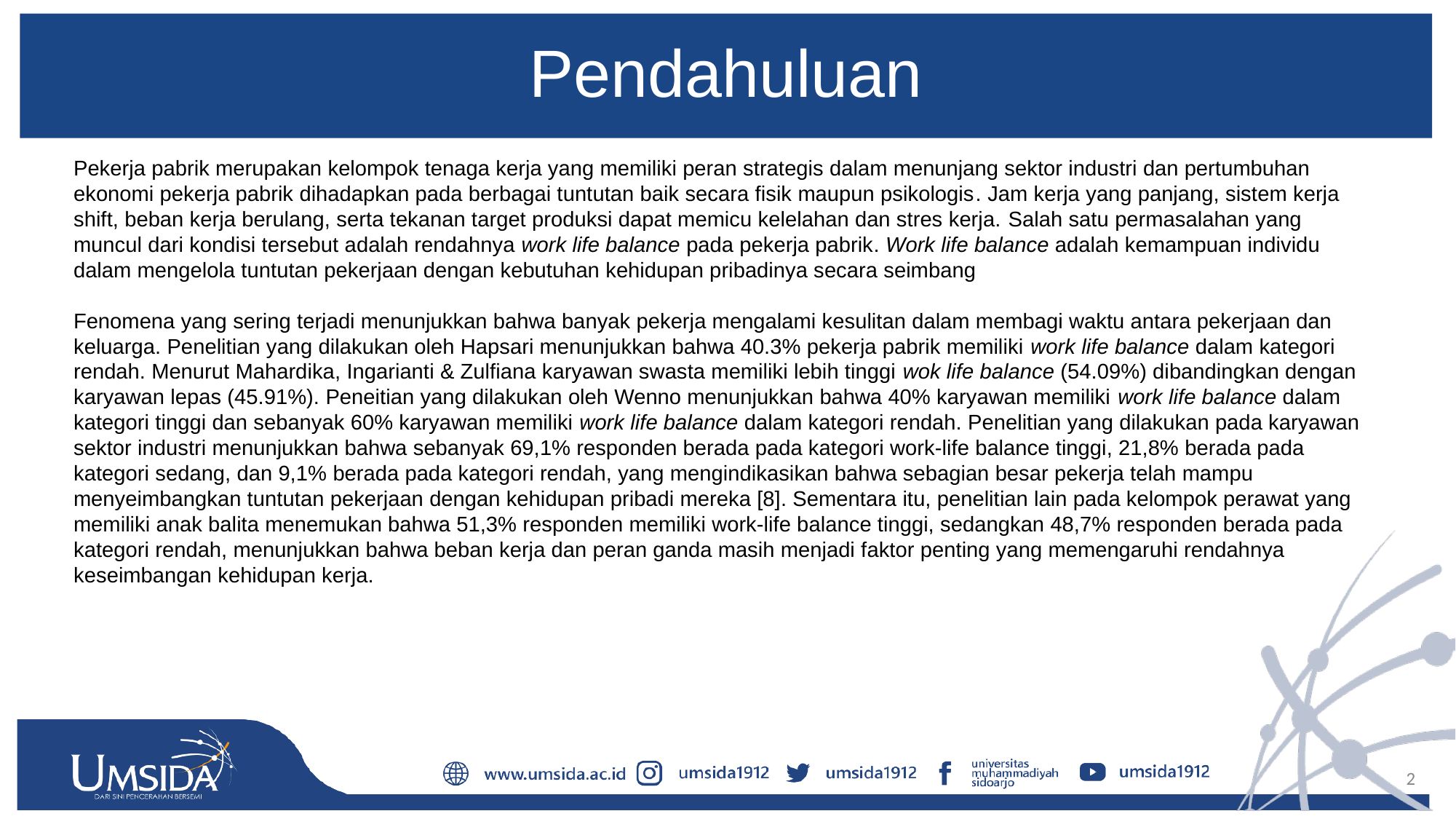

# Pendahuluan
Pekerja pabrik merupakan kelompok tenaga kerja yang memiliki peran strategis dalam menunjang sektor industri dan pertumbuhan ekonomi pekerja pabrik dihadapkan pada berbagai tuntutan baik secara fisik maupun psikologis. Jam kerja yang panjang, sistem kerja shift, beban kerja berulang, serta tekanan target produksi dapat memicu kelelahan dan stres kerja. Salah satu permasalahan yang muncul dari kondisi tersebut adalah rendahnya work life balance pada pekerja pabrik. Work life balance adalah kemampuan individu dalam mengelola tuntutan pekerjaan dengan kebutuhan kehidupan pribadinya secara seimbang

Fenomena yang sering terjadi menunjukkan bahwa banyak pekerja mengalami kesulitan dalam membagi waktu antara pekerjaan dan keluarga. Penelitian yang dilakukan oleh Hapsari menunjukkan bahwa 40.3% pekerja pabrik memiliki work life balance dalam kategori rendah. Menurut Mahardika, Ingarianti & Zulfiana karyawan swasta memiliki lebih tinggi wok life balance (54.09%) dibandingkan dengan karyawan lepas (45.91%). Peneitian yang dilakukan oleh Wenno menunjukkan bahwa 40% karyawan memiliki work life balance dalam kategori tinggi dan sebanyak 60% karyawan memiliki work life balance dalam kategori rendah. Penelitian yang dilakukan pada karyawan sektor industri menunjukkan bahwa sebanyak 69,1% responden berada pada kategori work-life balance tinggi, 21,8% berada pada kategori sedang, dan 9,1% berada pada kategori rendah, yang mengindikasikan bahwa sebagian besar pekerja telah mampu menyeimbangkan tuntutan pekerjaan dengan kehidupan pribadi mereka [8]. Sementara itu, penelitian lain pada kelompok perawat yang memiliki anak balita menemukan bahwa 51,3% responden memiliki work-life balance tinggi, sedangkan 48,7% responden berada pada kategori rendah, menunjukkan bahwa beban kerja dan peran ganda masih menjadi faktor penting yang memengaruhi rendahnya keseimbangan kehidupan kerja.